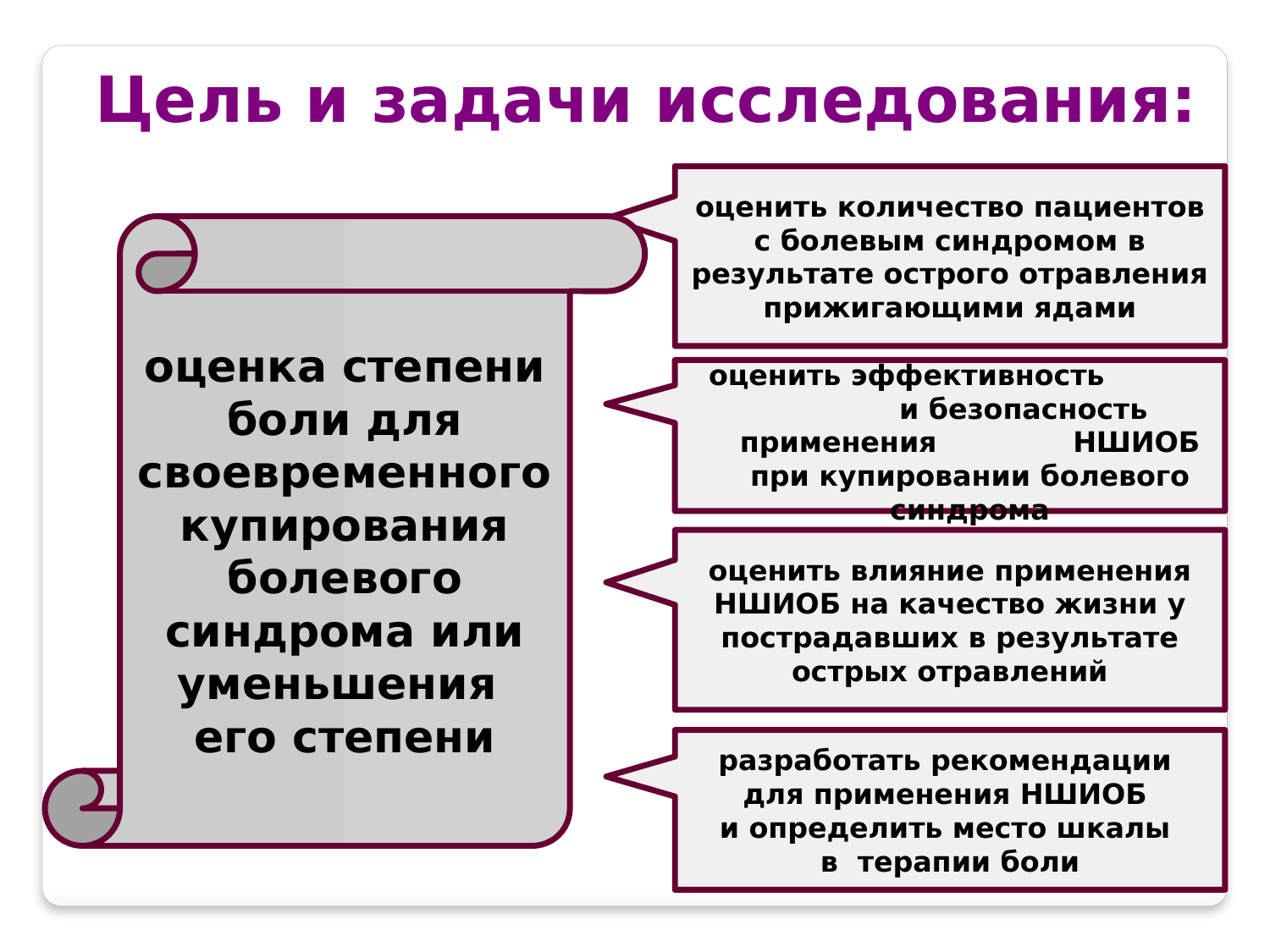

оценить количество пациентов с болевым синдромом в результате острого отравления прижигающими ядами
Цель и задачи исследования:

оценка степени боли для своевременного купирования болевого синдрома или уменьшения
его степени
оценить влияние применения НШИОБ на качество жизни у пострадавших в результате острых отравлений
оценить эффективность                         и безопасность применения              НШИОБ при купировании болевого синдрома

разработать рекомендации
для применения НШИОБ
и определить место шкалы
в  терапии боли